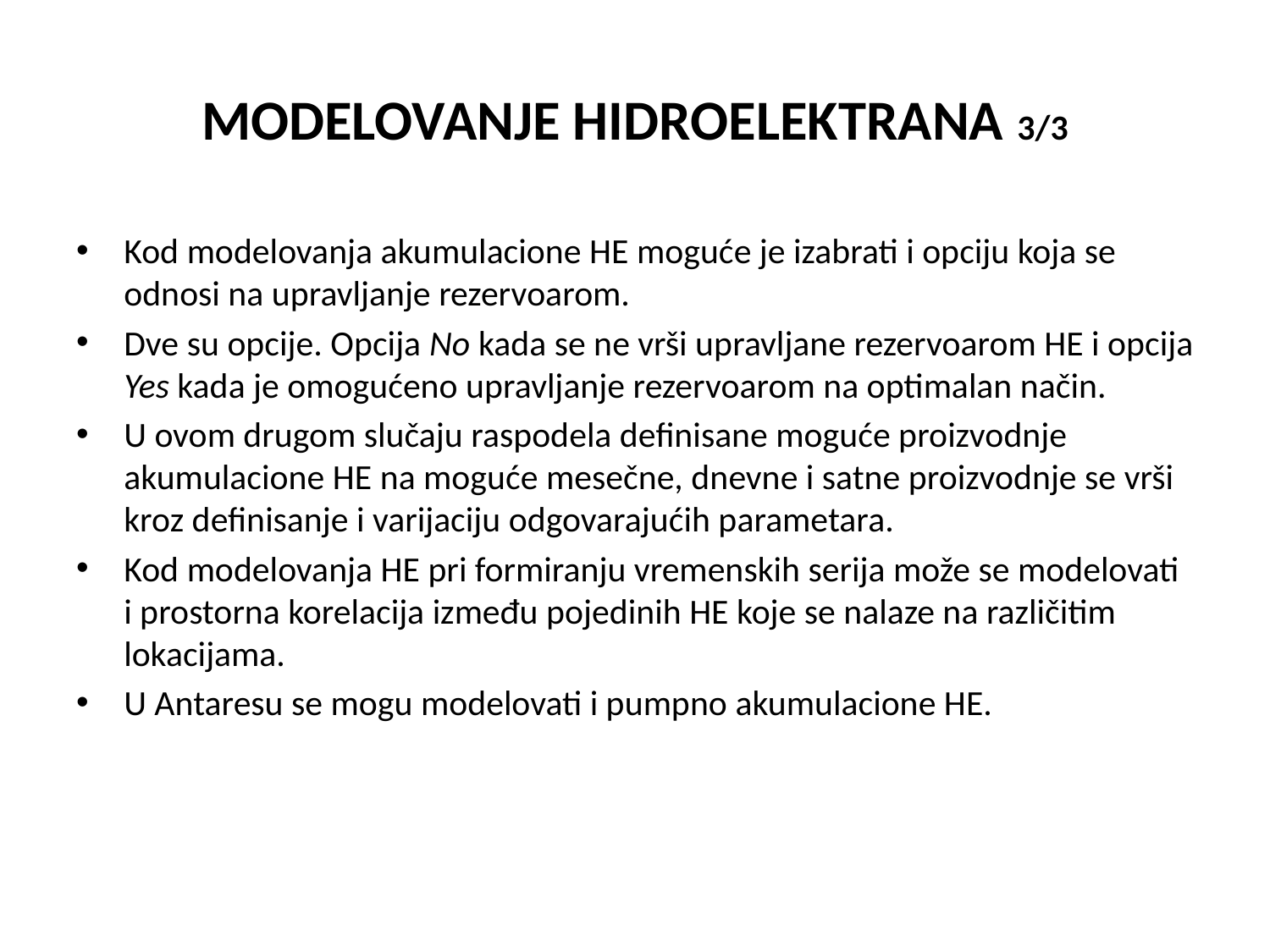

# MODELOVANJE HIDROELEKTRANA 3/3
Kod modelovanja akumulacione HE moguće je izabrati i opciju koja se odnosi na upravljanje rezervoarom.
Dve su opcije. Opcija No kada se ne vrši upravljane rezervoarom HE i opcija Yes kada je omogućeno upravljanje rezervoarom na optimalan način.
U ovom drugom slučaju raspodela definisane moguće proizvodnje akumulacione HE na moguće mesečne, dnevne i satne proizvodnje se vrši kroz definisanje i varijaciju odgovarajućih parametara.
Kod modelovanja HE pri formiranju vremenskih serija može se modelovati i prostorna korelacija između pojedinih HE koje se nalaze na različitim lokacijama.
U Antaresu se mogu modelovati i pumpno akumulacione HE.